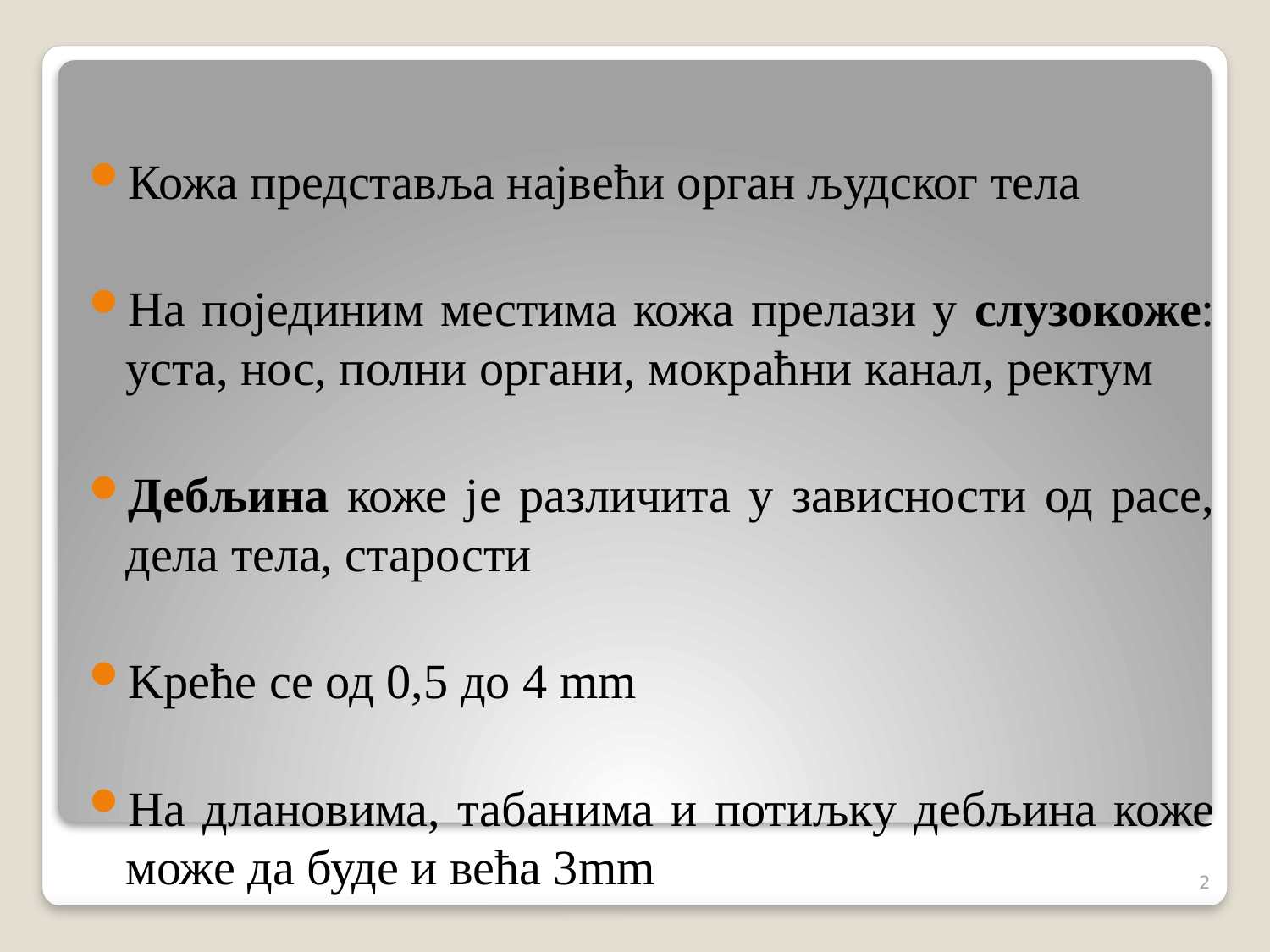

Кожа представља највећи орган људског тела

На појединим местима кожа прелази у слузокоже: уста, нос, полни органи, мокраћни канал, ректум

Дебљина коже је различита у зависности од расе, дела тела, старости

Kреће се од 0,5 до 4 mm

На длановима, табанима и потиљку дебљина коже може да буде и већа 3mm

2